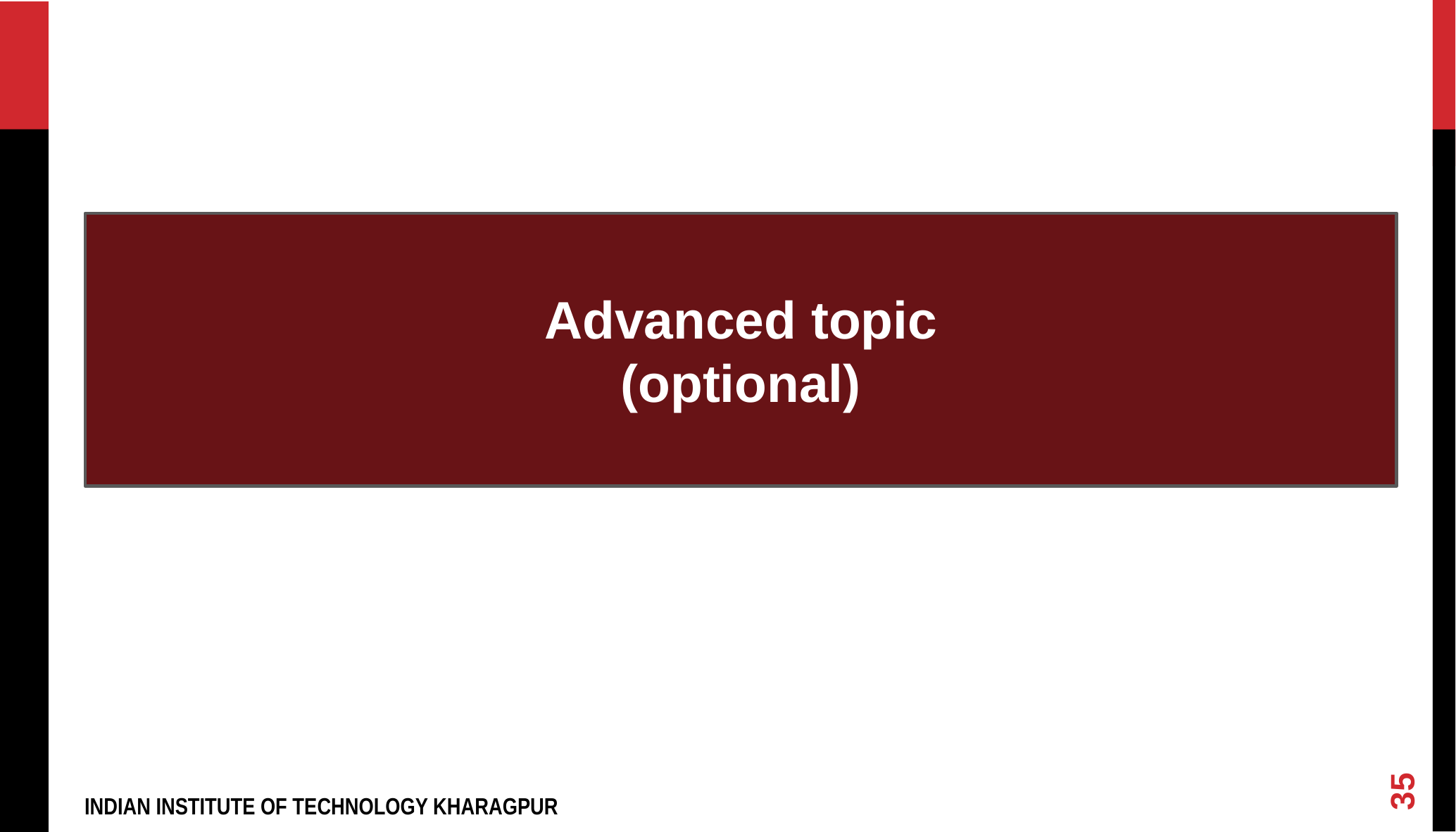

Advanced topic
(optional)
35
INDIAN INSTITUTE OF TECHNOLOGY KHARAGPUR